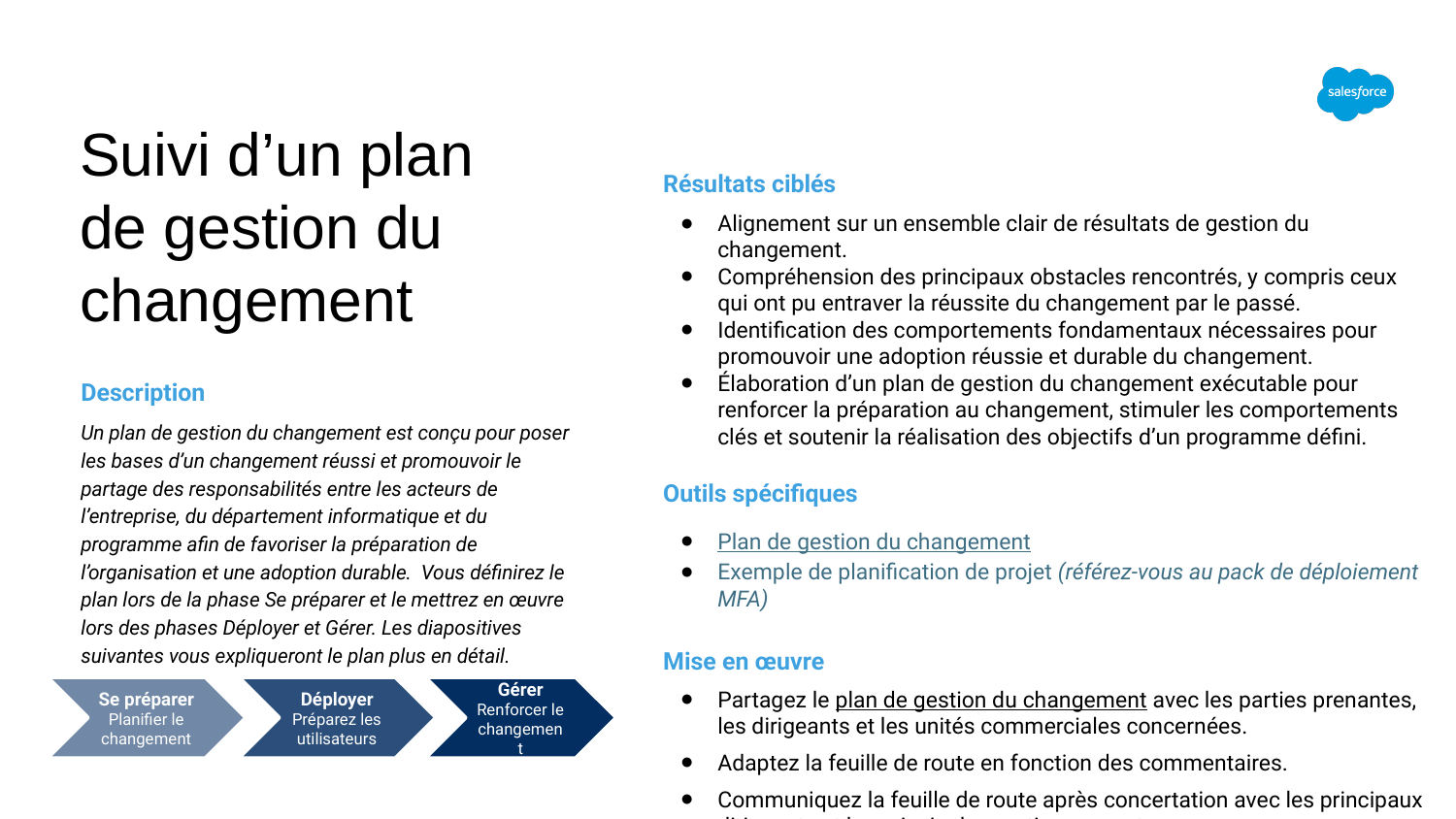

Suivi d’un plan de gestion du changement
Résultats ciblés
Alignement sur un ensemble clair de résultats de gestion du changement.
Compréhension des principaux obstacles rencontrés, y compris ceux qui ont pu entraver la réussite du changement par le passé.
Identification des comportements fondamentaux nécessaires pour promouvoir une adoption réussie et durable du changement.
Élaboration d’un plan de gestion du changement exécutable pour renforcer la préparation au changement, stimuler les comportements clés et soutenir la réalisation des objectifs d’un programme défini.

Outils spécifiques
Plan de gestion du changement
Exemple de planification de projet (référez-vous au pack de déploiement MFA)

Mise en œuvre
Partagez le plan de gestion du changement avec les parties prenantes, les dirigeants et les unités commerciales concernées.
Adaptez la feuille de route en fonction des commentaires.
Communiquez la feuille de route après concertation avec les principaux dirigeants et les principales parties prenantes.
# Description
Un plan de gestion du changement est conçu pour poser les bases d’un changement réussi et promouvoir le partage des responsabilités entre les acteurs de l’entreprise, du département informatique et du programme afin de favoriser la préparation de l’organisation et une adoption durable.  Vous définirez le plan lors de la phase Se préparer et le mettrez en œuvre lors des phases Déployer et Gérer. Les diapositives suivantes vous expliqueront le plan plus en détail.
Se préparer
Planifier le changement
Déployer
Préparez les utilisateurs
Gérer
Renforcer le changement